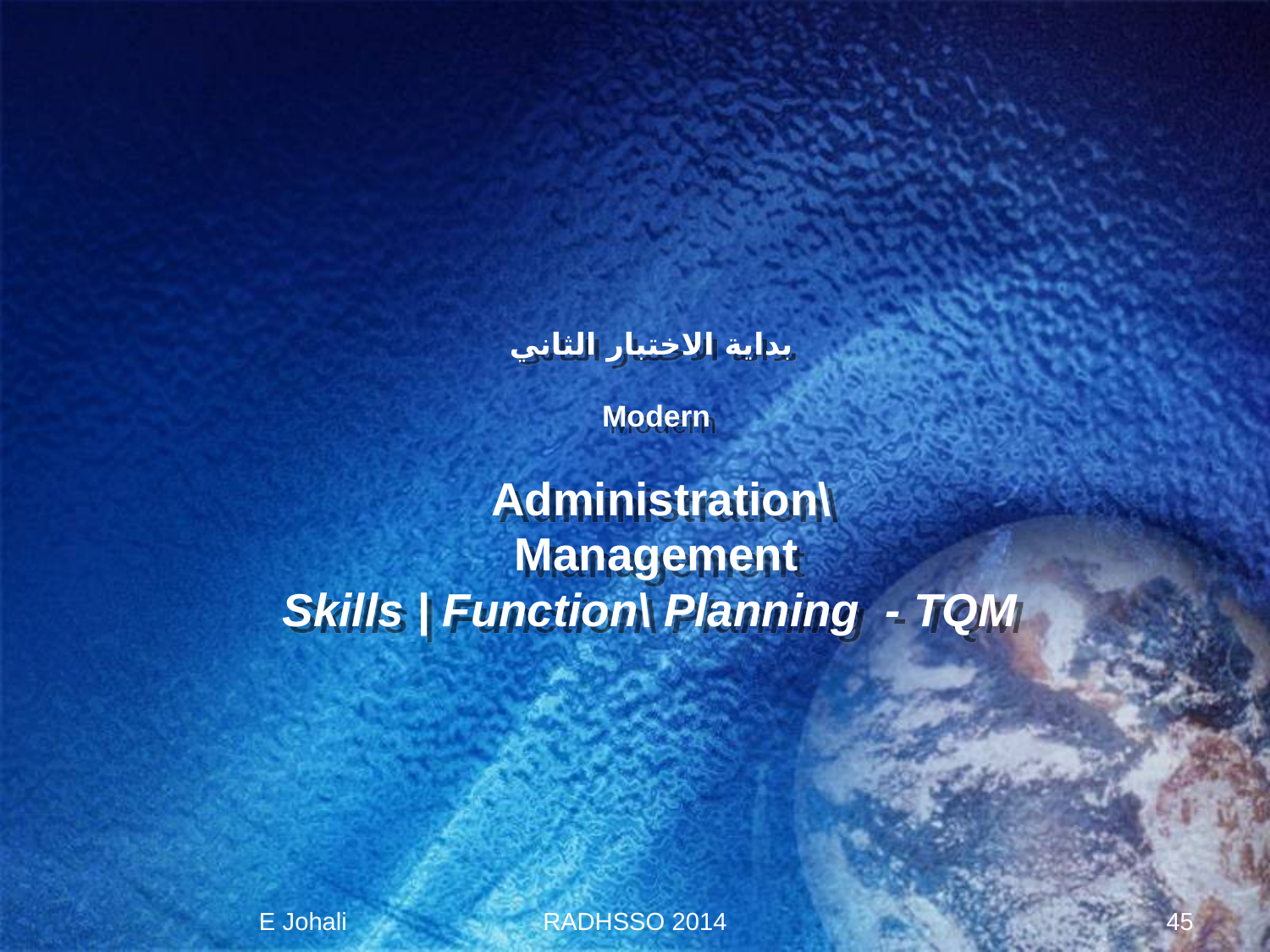

# بداية الاختبار الثاني Modern Administration\ Management Skills | Function\ Planning  - TQM
E Johali
RADHSSO 2014
45